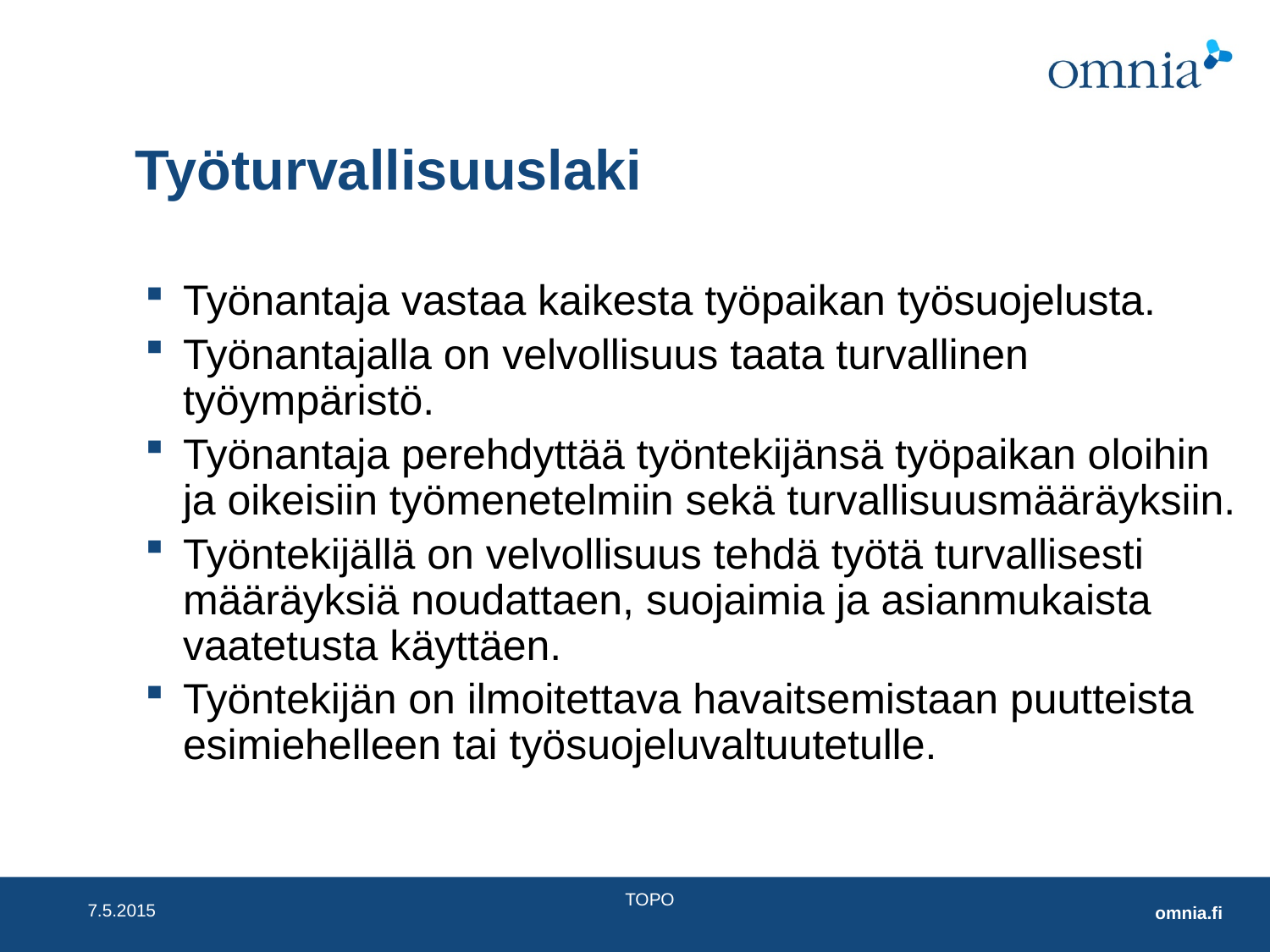

# Työturvallisuuslaki
Työnantaja vastaa kaikesta työpaikan työsuojelusta.
Työnantajalla on velvollisuus taata turvallinen työympäristö.
Työnantaja perehdyttää työntekijänsä työpaikan oloihin ja oikeisiin työmenetelmiin sekä turvallisuusmääräyksiin.
Työntekijällä on velvollisuus tehdä työtä turvallisesti määräyksiä noudattaen, suojaimia ja asianmukaista vaatetusta käyttäen.
Työntekijän on ilmoitettava havaitsemistaan puutteista esimiehelleen tai työsuojeluvaltuutetulle.

7.5.2015
TOPO